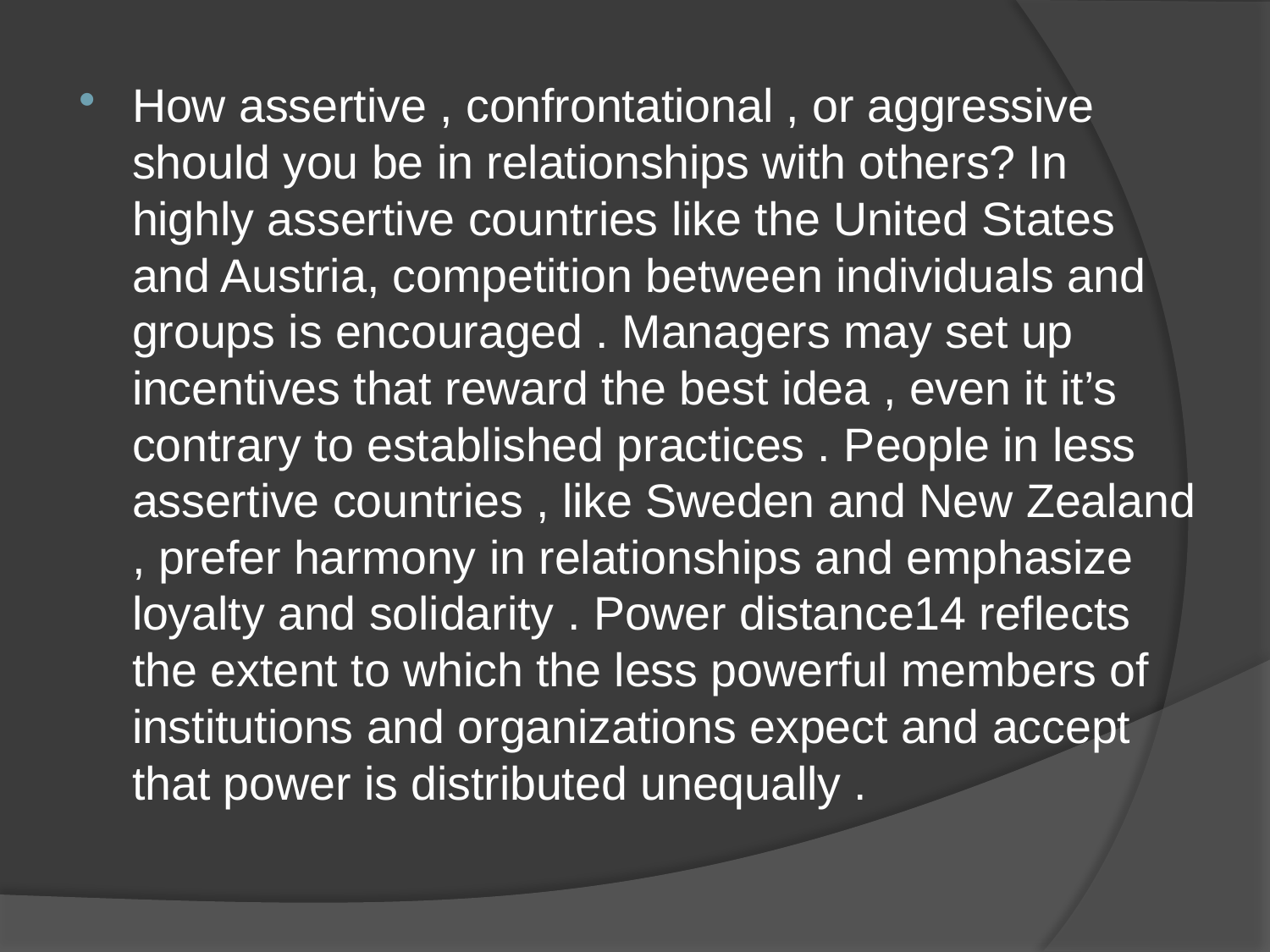

How assertive , confrontational , or aggressive should you be in relationships with others? In highly assertive countries like the United States and Austria, competition between individuals and groups is encouraged . Managers may set up incentives that reward the best idea , even it it’s contrary to established practices . People in less assertive countries , like Sweden and New Zealand , prefer harmony in relationships and emphasize loyalty and solidarity . Power distance14 reflects the extent to which the less powerful members of institutions and organizations expect and accept that power is distributed unequally .